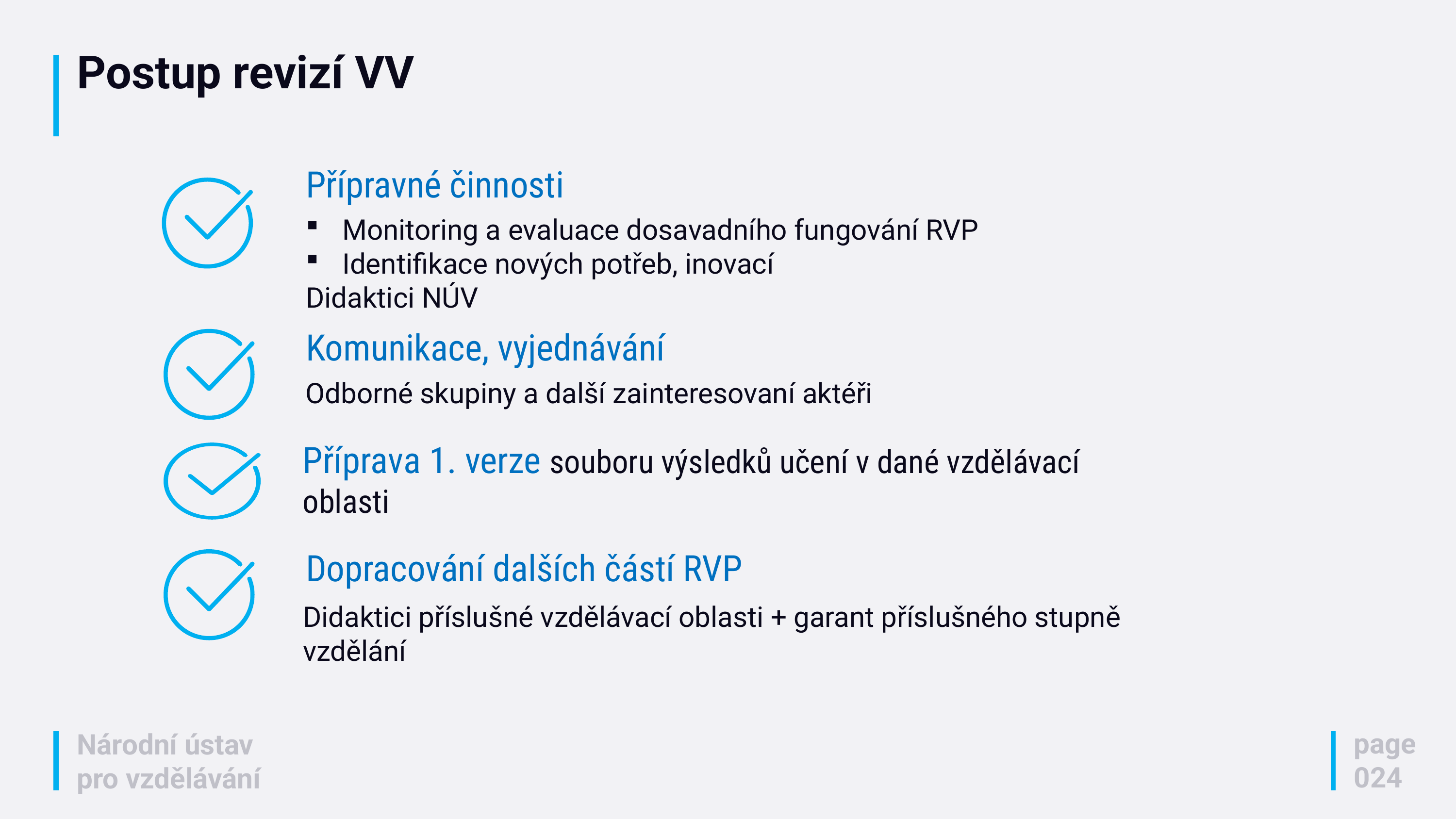

# Postup revizí VV
Přípravné činnosti

Monitoring a evaluace dosavadního fungování RVP
Identifikace nových potřeb, inovací
Didaktici NÚV

Komunikace, vyjednávání
Odborné skupiny a další zainteresovaní aktéři

Příprava 1. verze souboru výsledků učení v dané vzdělávací oblasti

Dopracování dalších částí RVP
Didaktici příslušné vzdělávací oblasti + garant příslušného stupně vzdělání

page
024